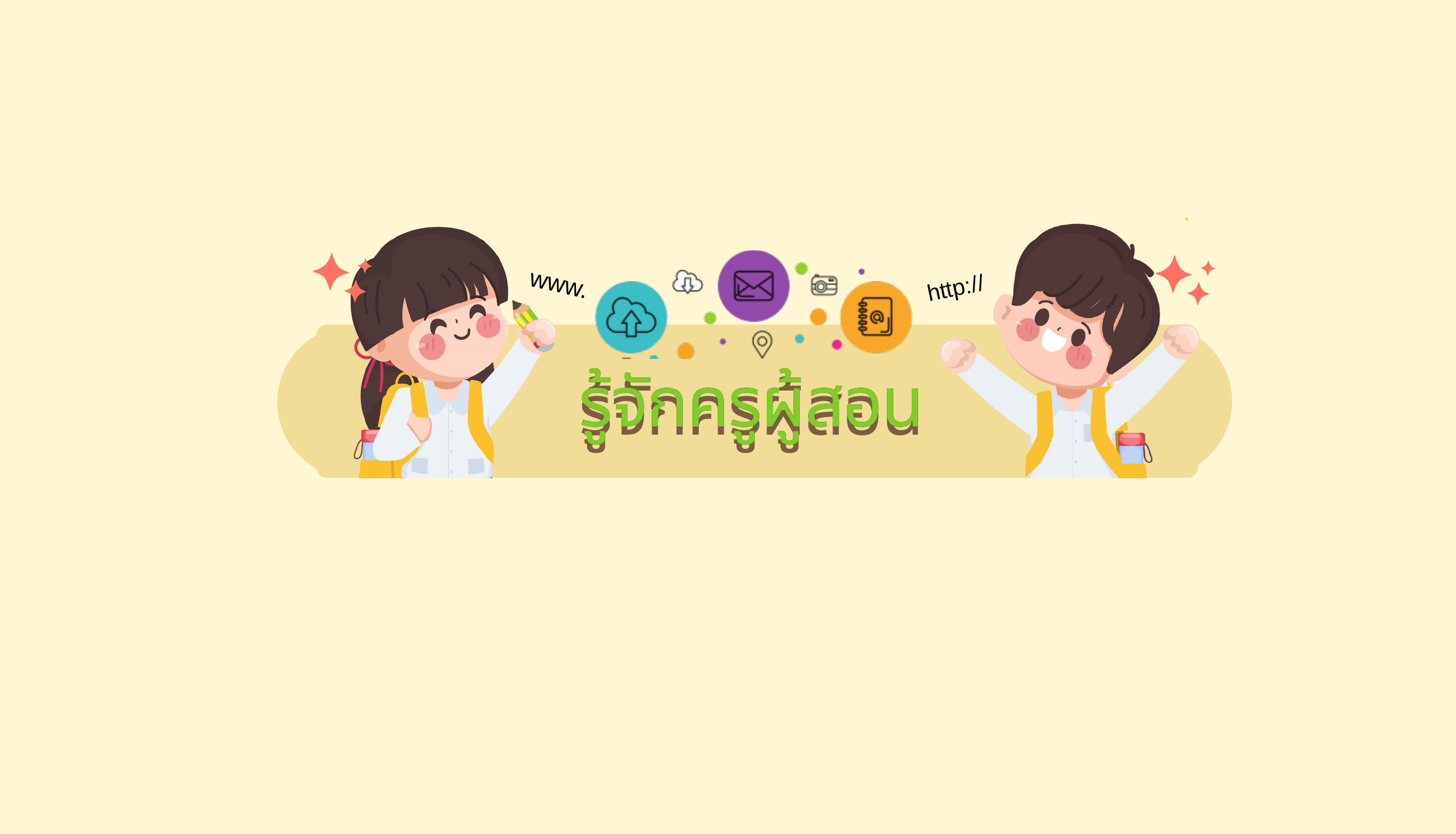

www.
http://

รู้จักครูผู้สอน
รู้จักครูผู้สอน
รู้จักครูผู้สอน